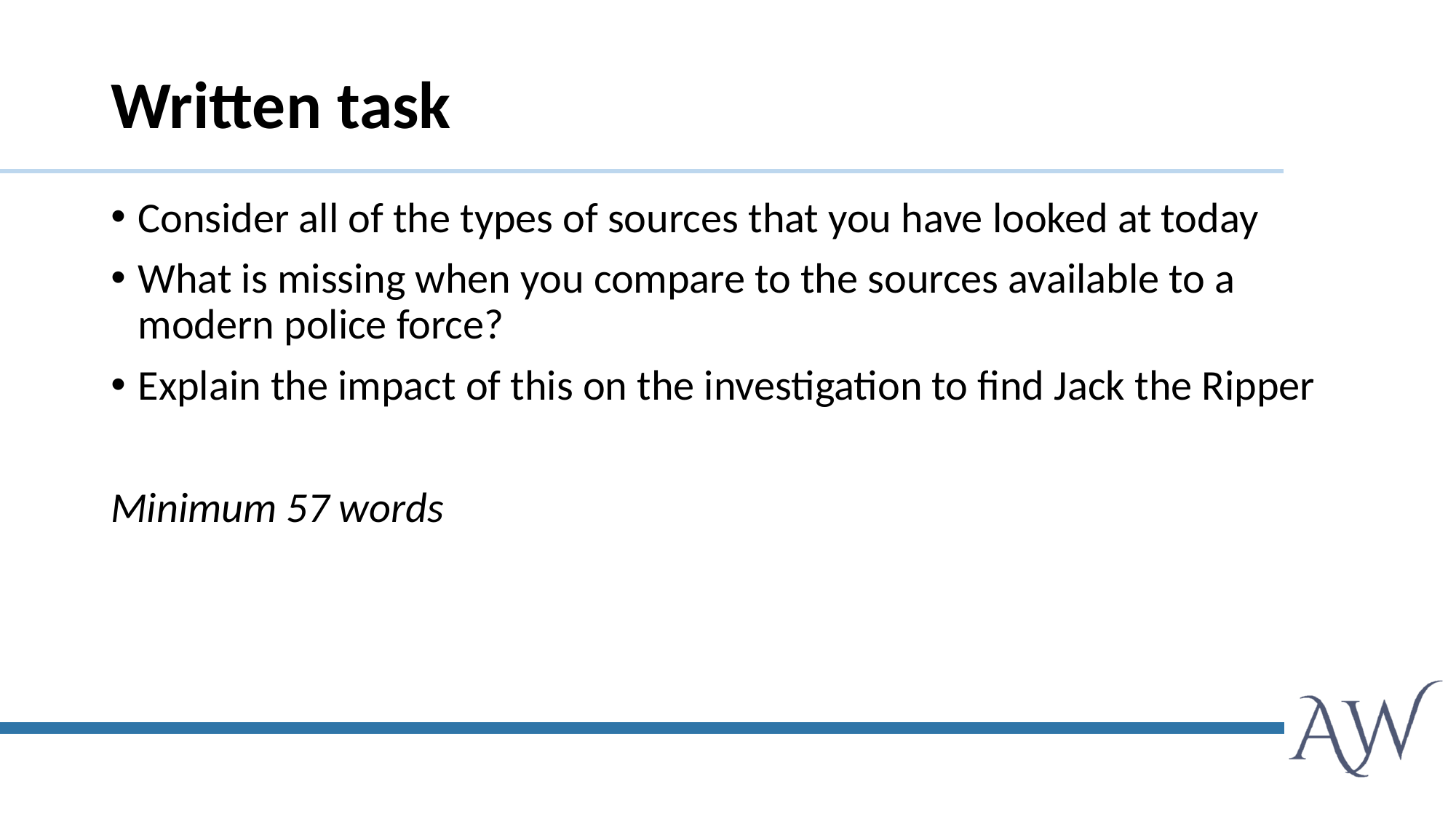

# Written task
Consider all of the types of sources that you have looked at today
What is missing when you compare to the sources available to a modern police force?
Explain the impact of this on the investigation to find Jack the Ripper

Minimum 57 words